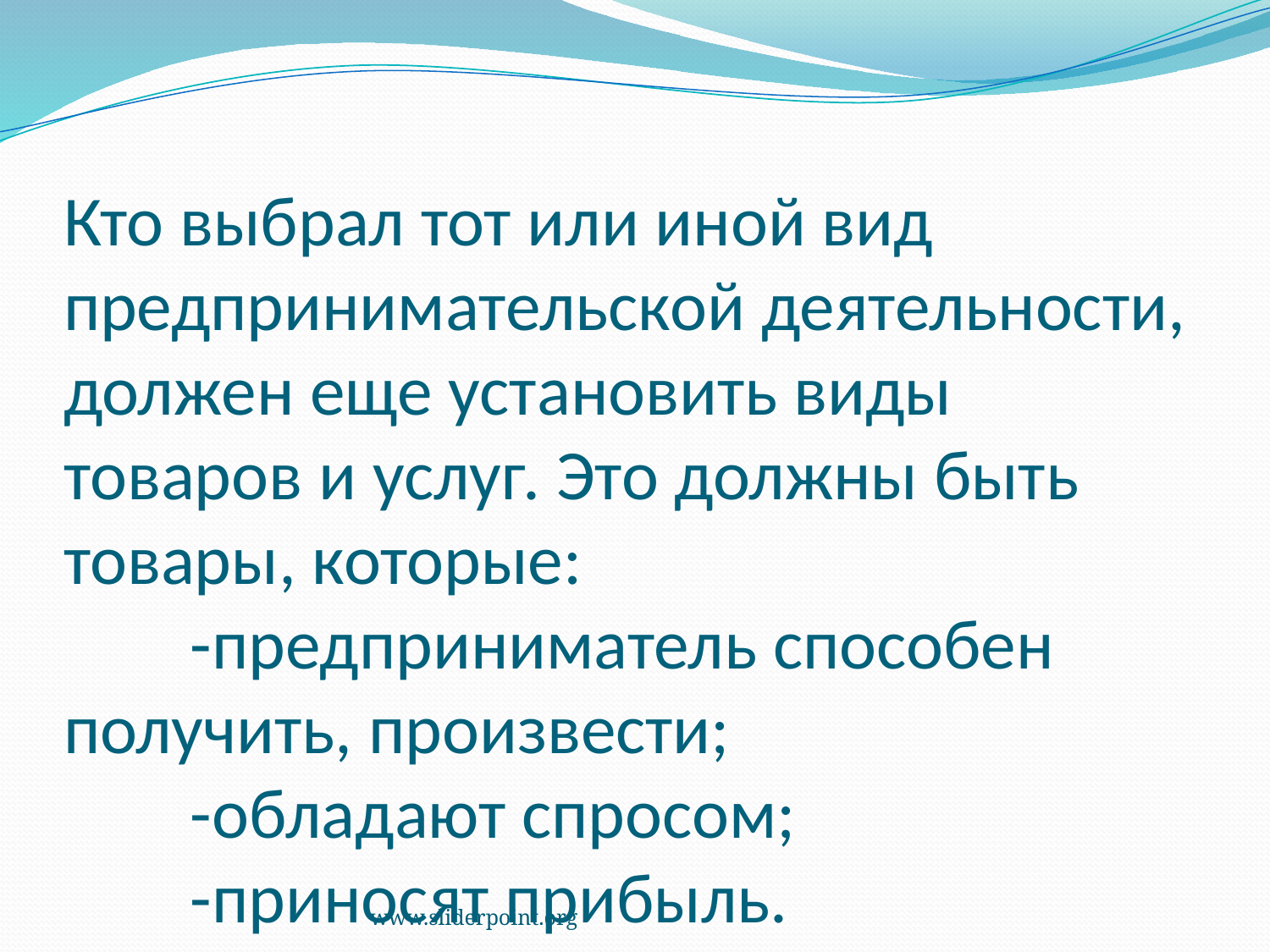

# Кто выбрал тот или иной вид предпринимательской деятельности, должен еще установить виды товаров и услуг. Это должны быть товары, которые: -предприниматель способен получить, произвести; -обладают спросом; -приносят прибыль.
www.sliderpoint.org